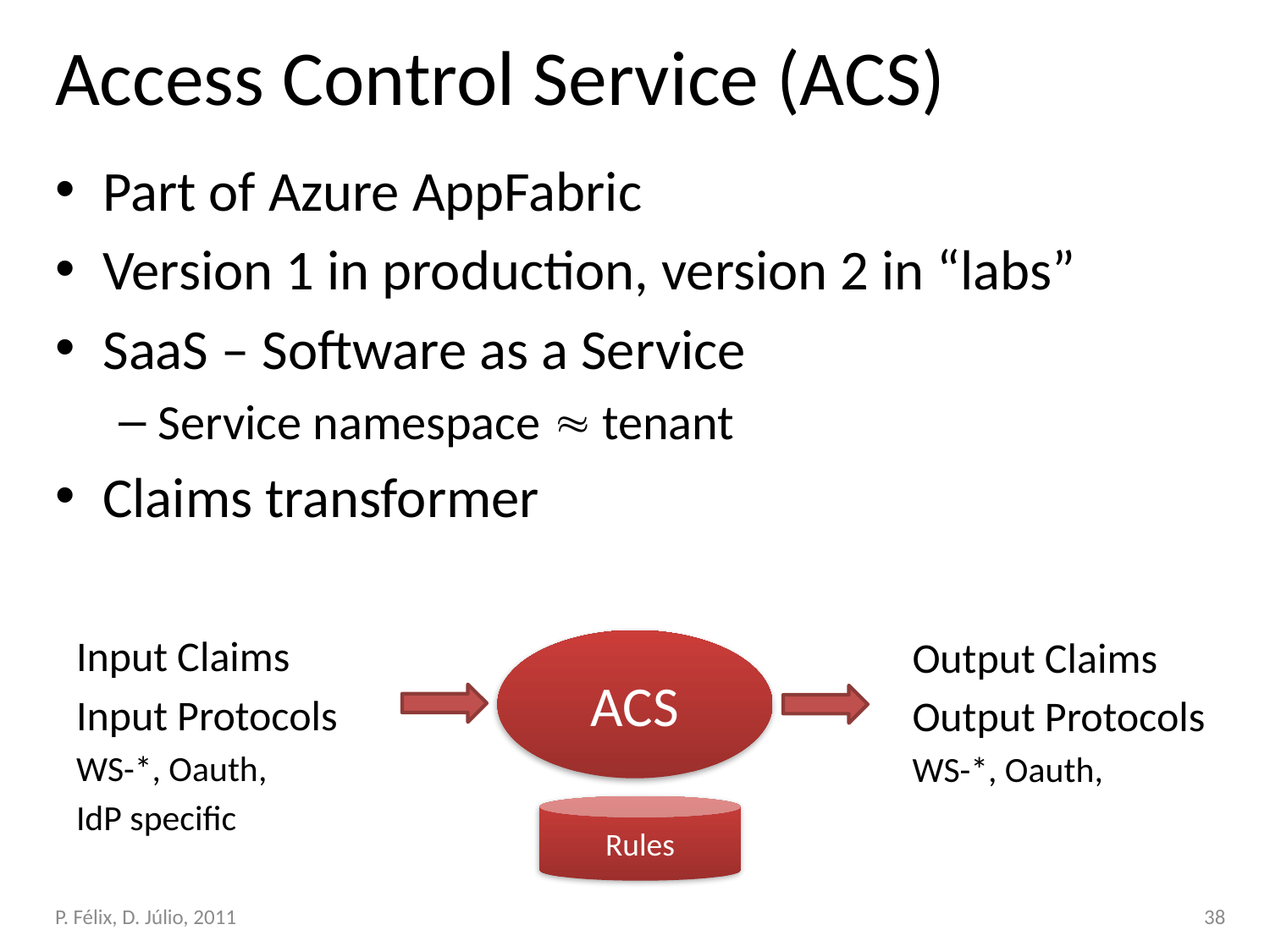

# Access Control Service (ACS)
Part of Azure AppFabric
Version 1 in production, version 2 in “labs”
SaaS – Software as a Service
Service namespace ≈ tenant
Claims transformer

Input Claims
Input Protocols
WS-*, Oauth,
IdP specific
Output Claims
Output Protocols
WS-*, Oauth,
ACS

Rules
P. Félix, D. Júlio, 2011
38